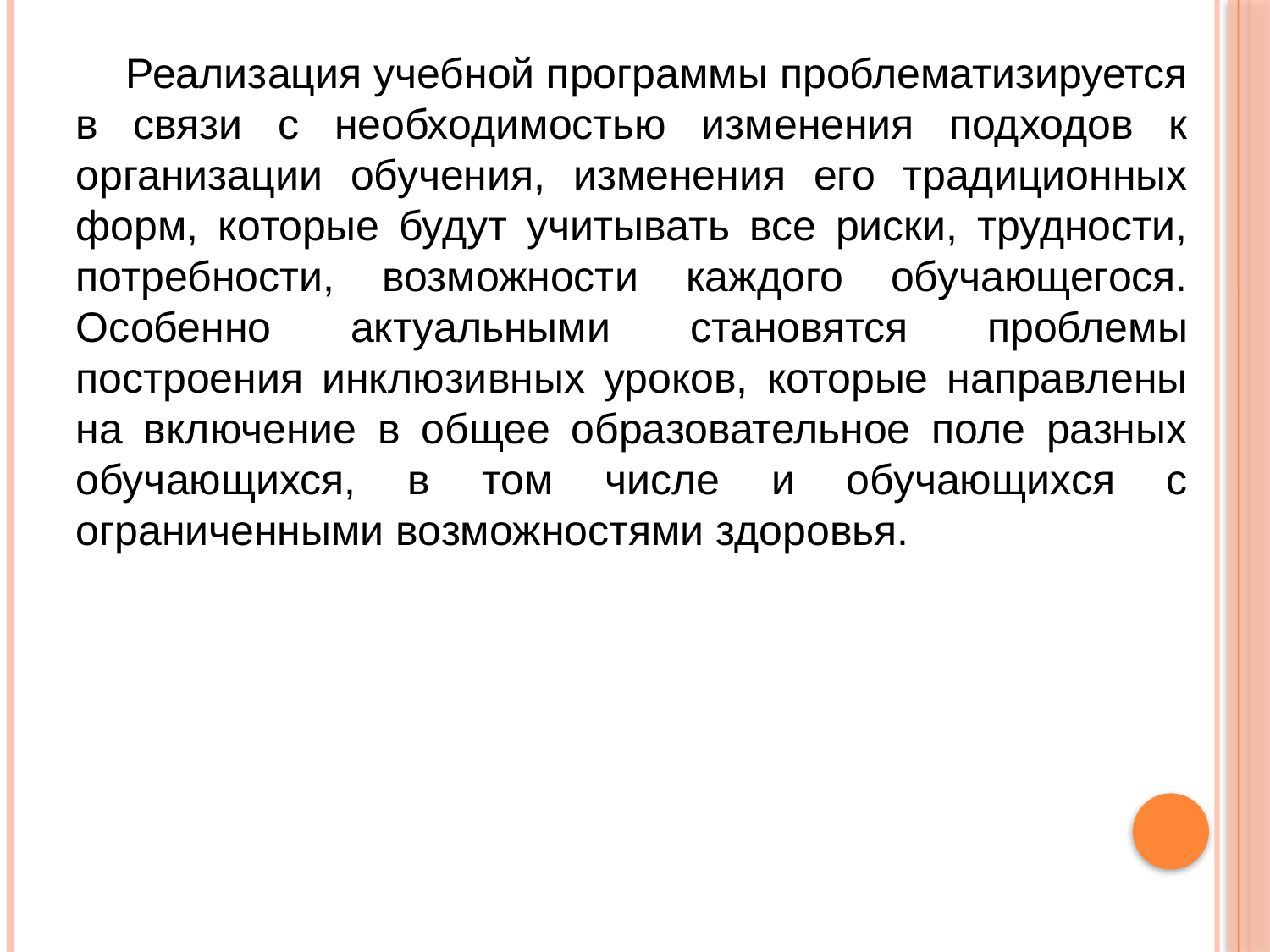

Реализация учебной программы проблематизируется в связи с необходимостью изменения подходов к организации обучения, изменения его традиционных форм, которые будут учитывать все риски, трудности, потребности, возможности каждого обучающегося. Особенно актуальными становятся проблемы построения инклюзивных уроков, которые направлены на включение в общее образовательное поле разных обучающихся, в том числе и обучающихся с ограниченными возможностями здоровья.